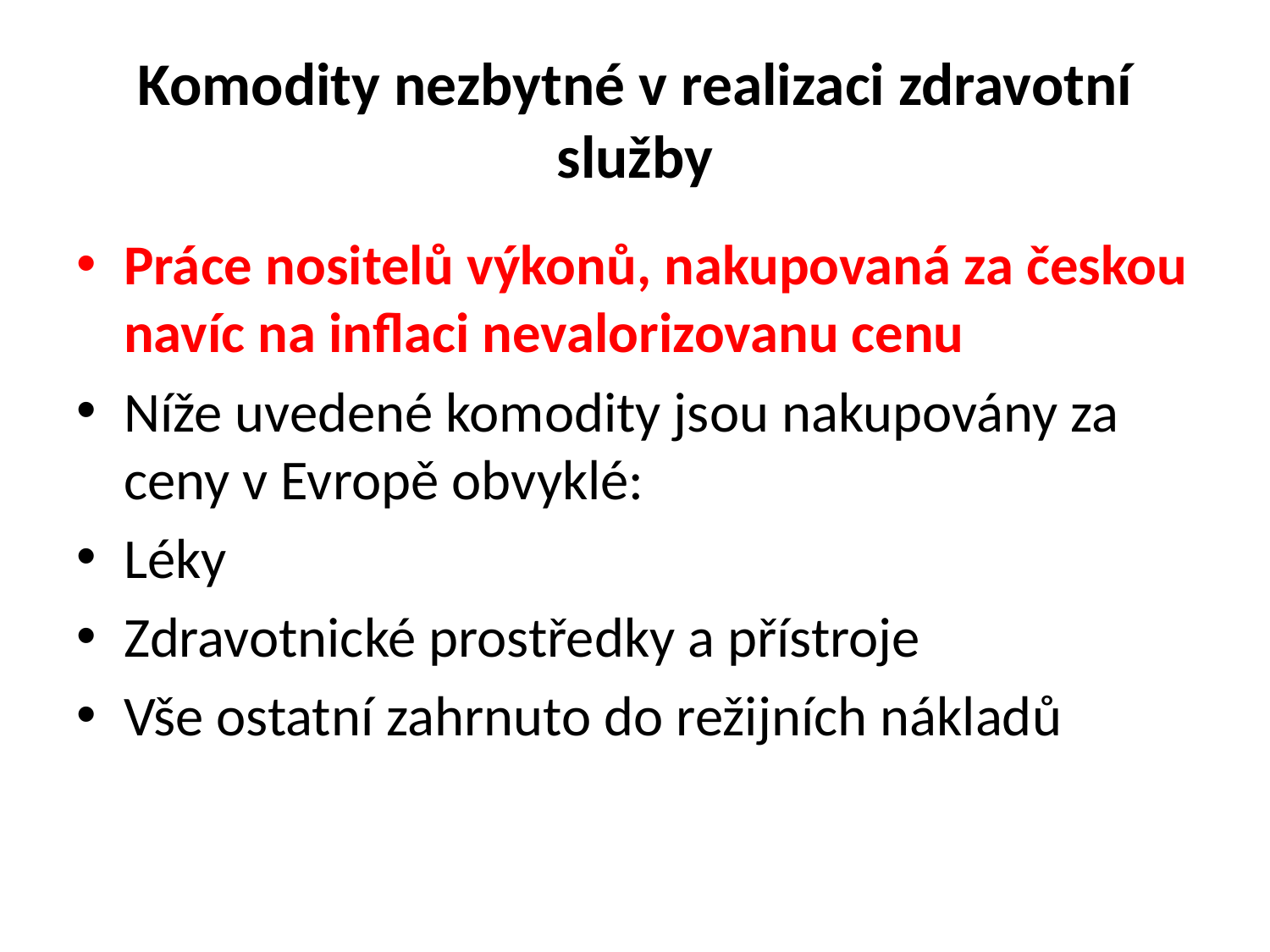

# Komodity nezbytné v realizaci zdravotní služby
Práce nositelů výkonů, nakupovaná za českou navíc na inflaci nevalorizovanu cenu
Níže uvedené komodity jsou nakupovány za ceny v Evropě obvyklé:
Léky
Zdravotnické prostředky a přístroje
Vše ostatní zahrnuto do režijních nákladů